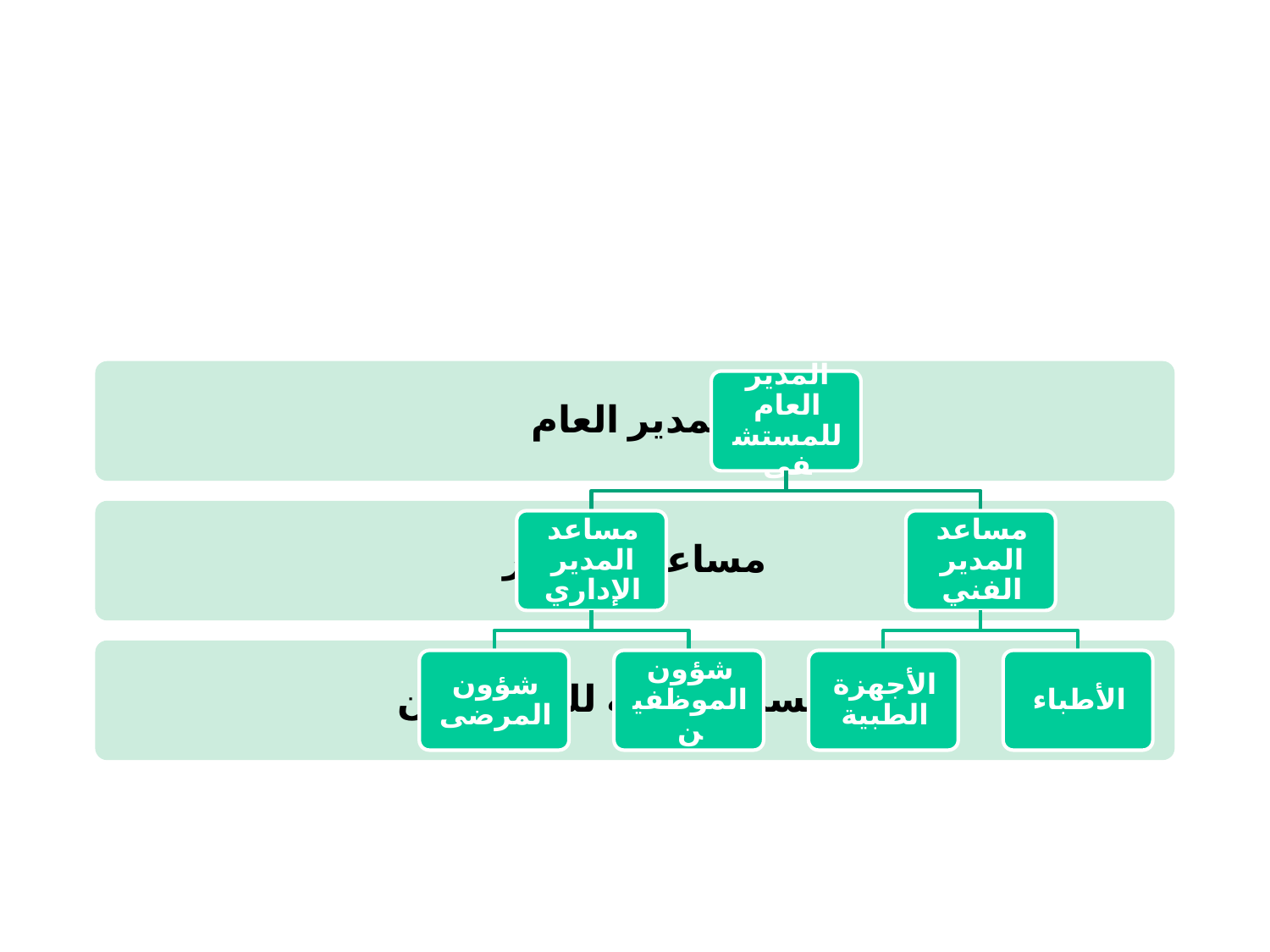

#
الأقسام التابعة للمساعدين
مساعدو المدير
المدير العام
المدير العام للمستشفى
مساعد المدير الإداري
شؤون المرضى
شؤون الموظفين
مساعد المدير الفني
الأجهزة الطبية
الأطباء